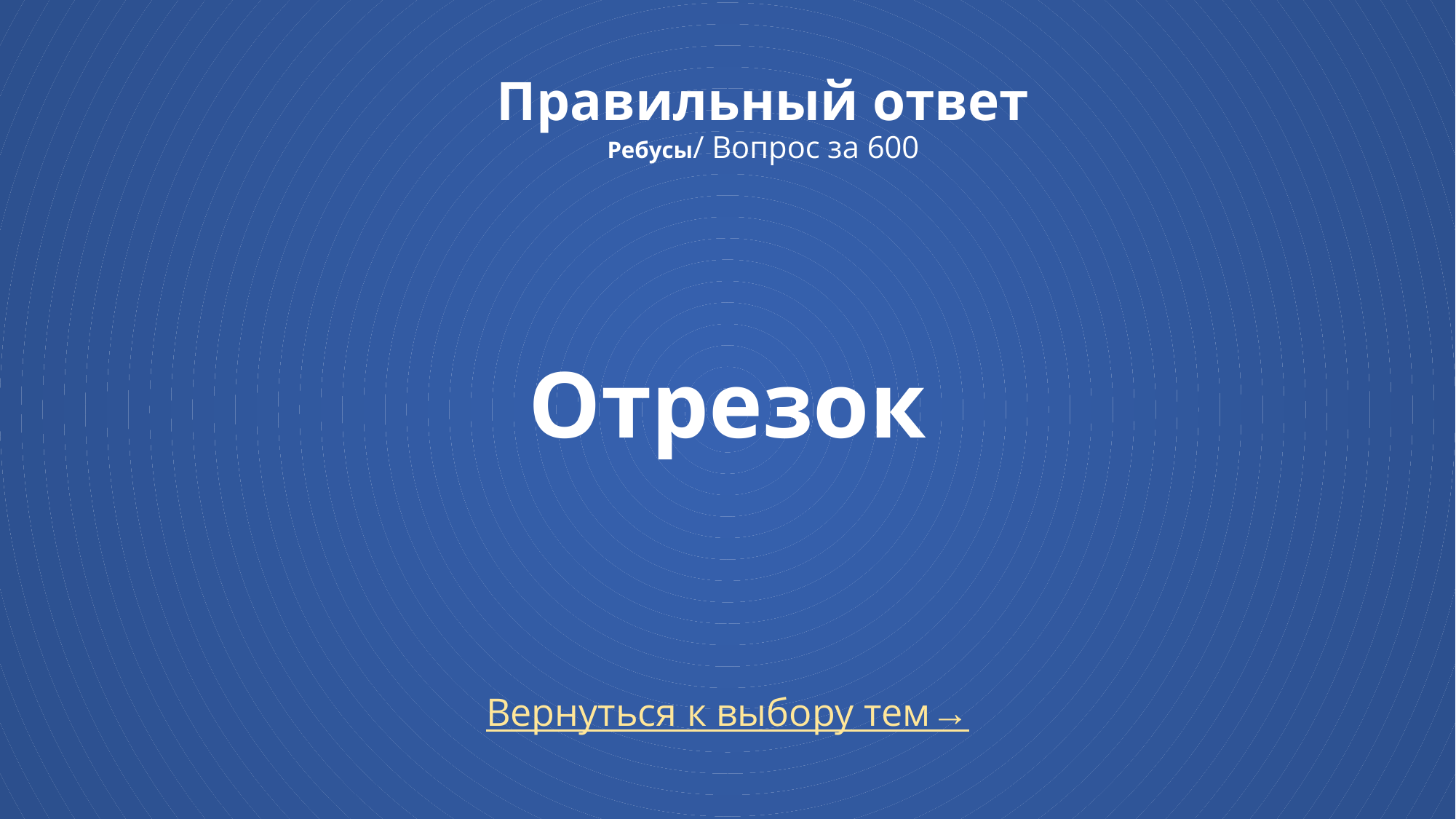

# Правильный ответ Ребусы/ Вопрос за 600
Отрезок
Вернуться к выбору тем→